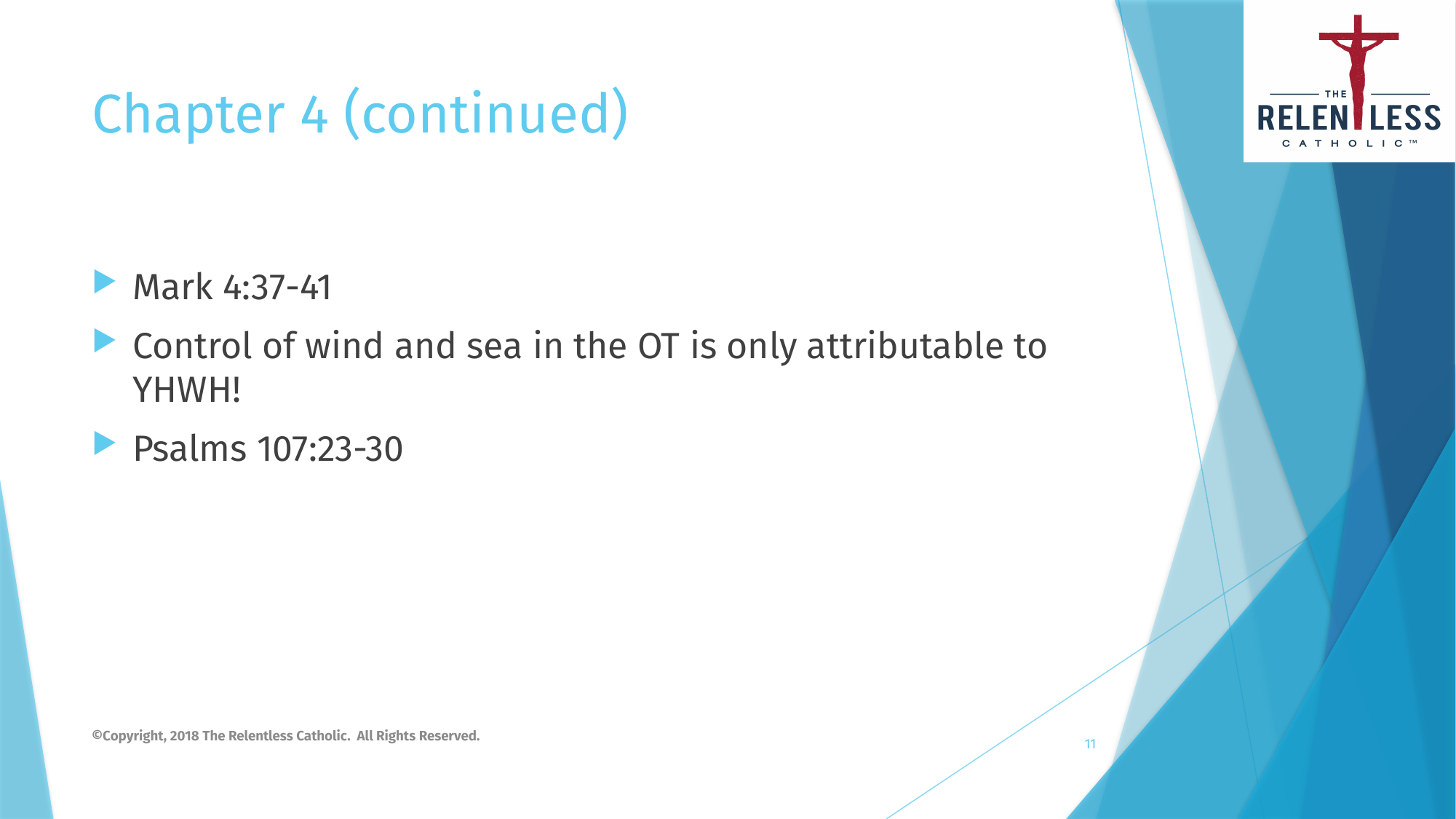

# Chapter 4 (continued)
Mark 4:37-41
Control of wind and sea in the OT is only attributable to YHWH!
Psalms 107:23-30
©Copyright, 2018 The Relentless Catholic.  All Rights Reserved.

11